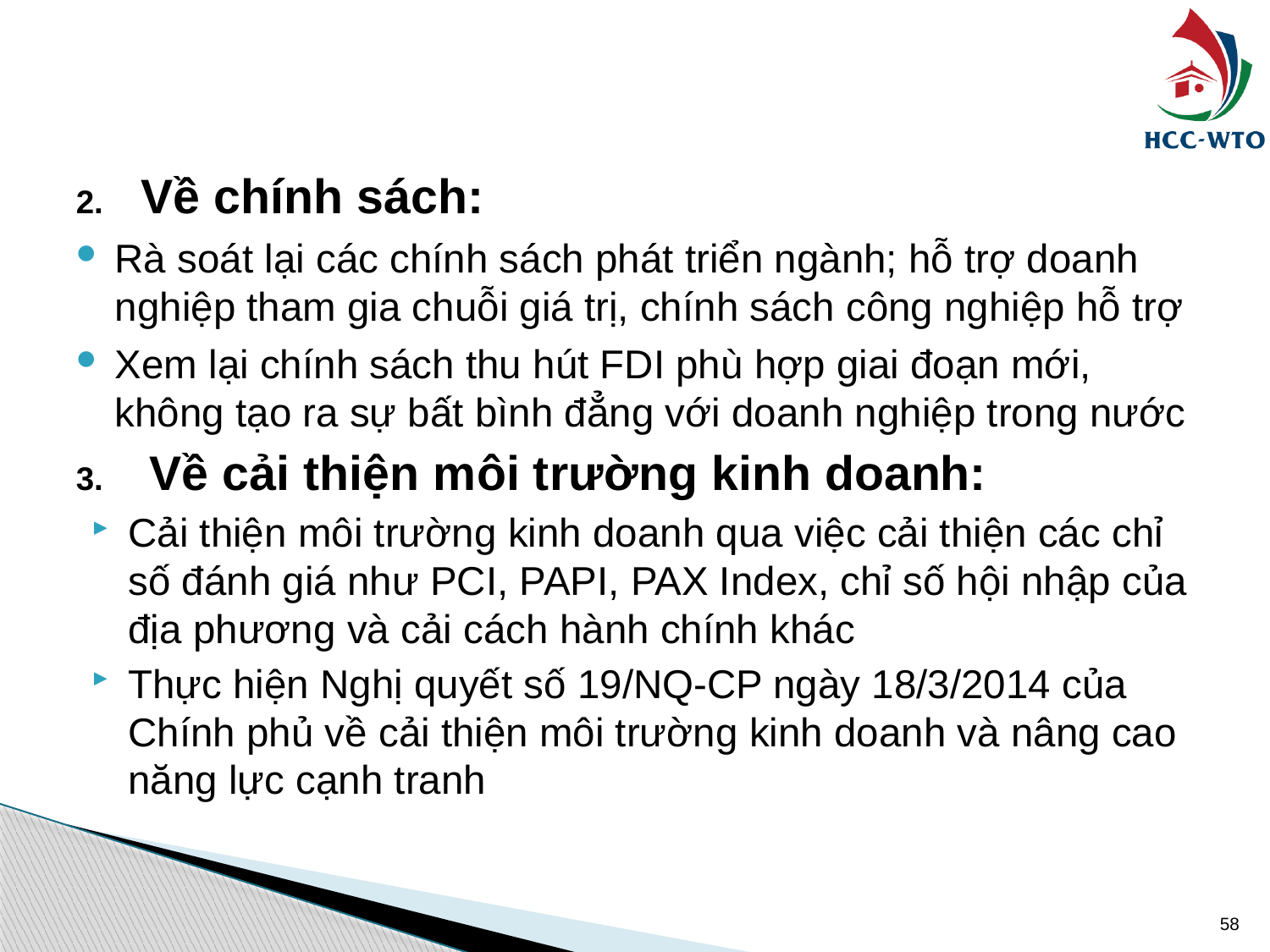

#
Về chính sách:
Rà soát lại các chính sách phát triển ngành; hỗ trợ doanh nghiệp tham gia chuỗi giá trị, chính sách công nghiệp hỗ trợ
Xem lại chính sách thu hút FDI phù hợp giai đoạn mới, không tạo ra sự bất bình đẳng với doanh nghiệp trong nước
Về cải thiện môi trường kinh doanh:
Cải thiện môi trường kinh doanh qua việc cải thiện các chỉ số đánh giá như PCI, PAPI, PAX Index, chỉ số hội nhập của địa phương và cải cách hành chính khác
Thực hiện Nghị quyết số 19/NQ-CP ngày 18/3/2014 của Chính phủ về cải thiện môi trường kinh doanh và nâng cao năng lực cạnh tranh
58